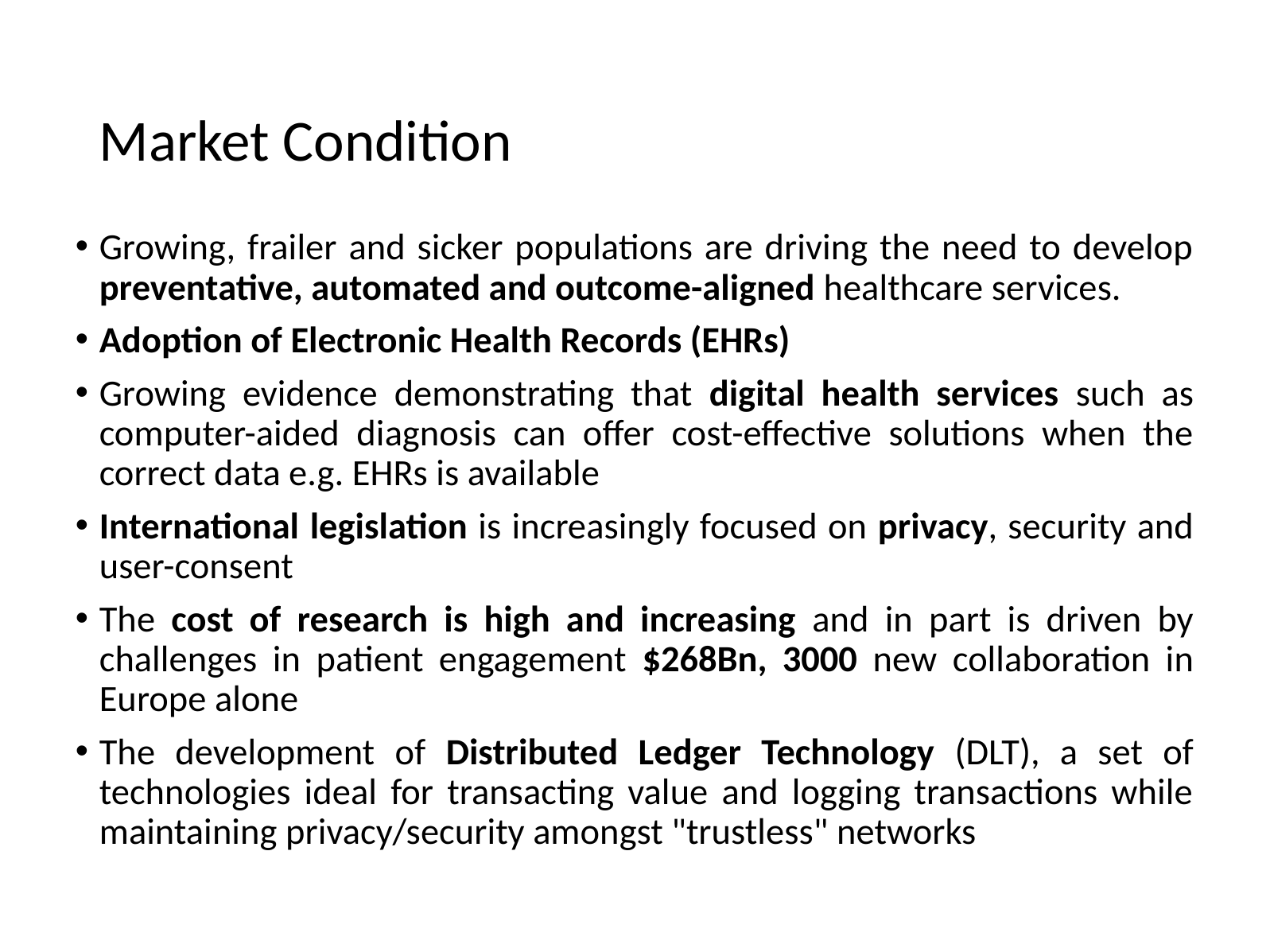

# Market Condition
Growing, frailer and sicker populations are driving the need to develop preventative, automated and outcome-aligned healthcare services.
Adoption of Electronic Health Records (EHRs)
Growing evidence demonstrating that digital health services such as computer-aided diagnosis can offer cost-effective solutions when the correct data e.g. EHRs is available
International legislation is increasingly focused on privacy, security and user-consent
The cost of research is high and increasing and in part is driven by challenges in patient engagement $268Bn, 3000 new collaboration in Europe alone
The development of Distributed Ledger Technology (DLT), a set of technologies ideal for transacting value and logging transactions while maintaining privacy/security amongst "trustless" networks